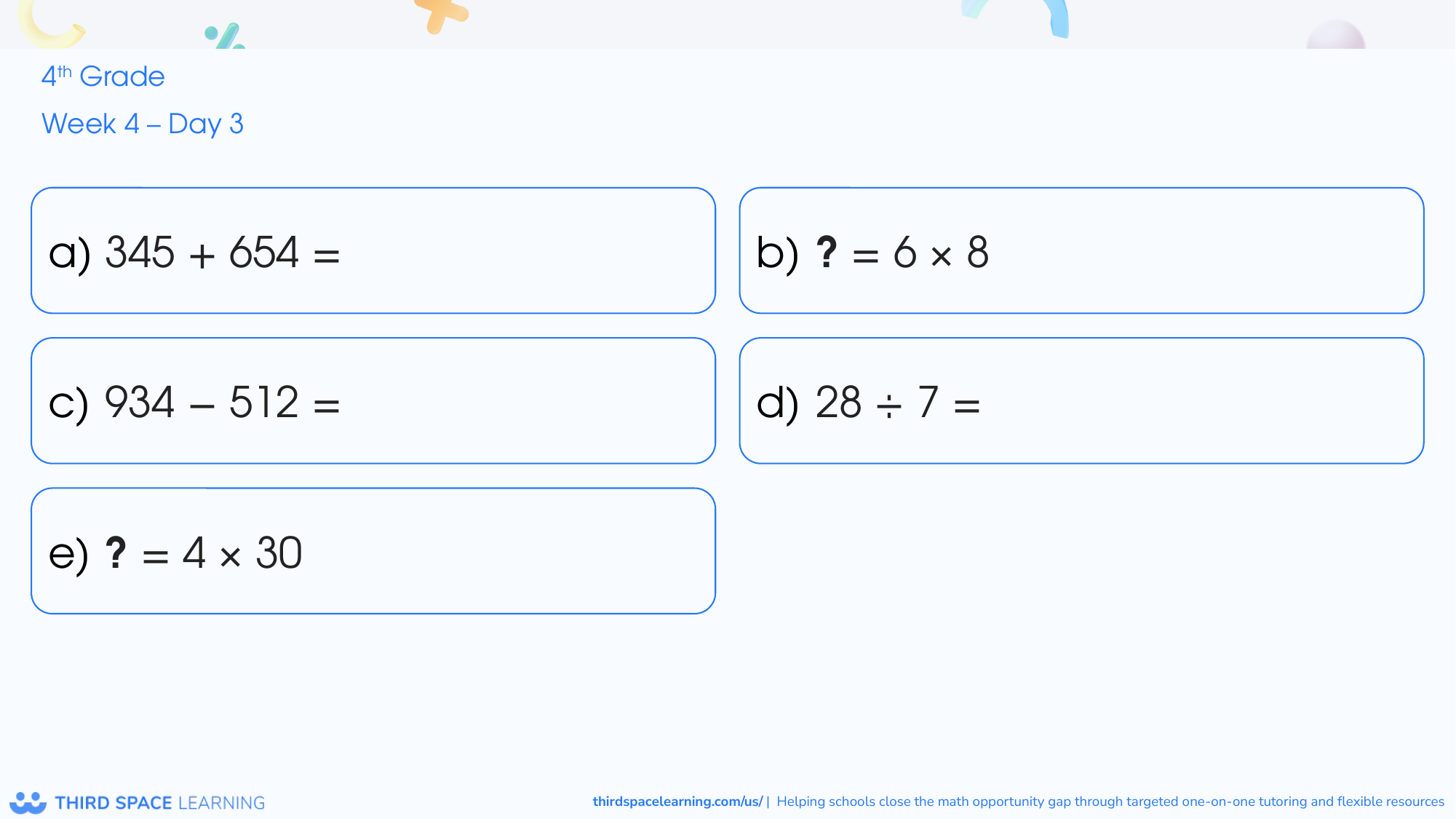

4th Grade
Week 4 – Day 3
345 + 654 =
? = 6 × 8
934 − 512 =
28 ÷ 7 =
? = 4 × 30